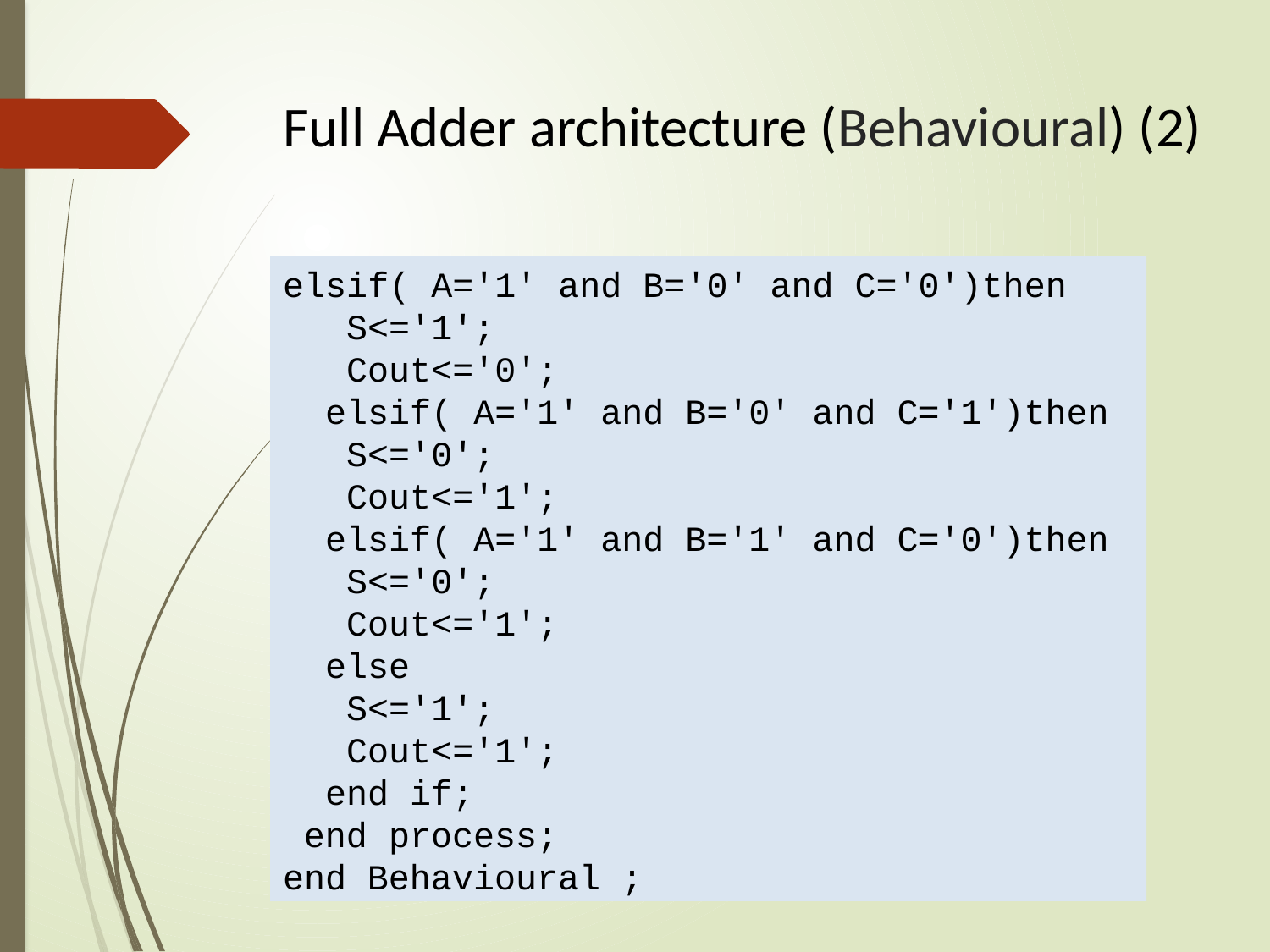

# Full Adder architecture (Behavioural) (2)
elsif( A='1' and B='0' and C='0')then
   S<='1';
   Cout<='0';
  elsif( A='1' and B='0' and C='1')then
   S<='0';
   Cout<='1';
  elsif( A='1' and B='1' and C='0')then
   S<='0';
   Cout<='1';
  else
   S<='1';
   Cout<='1';
  end if;
 end process;
end Behavioural ;